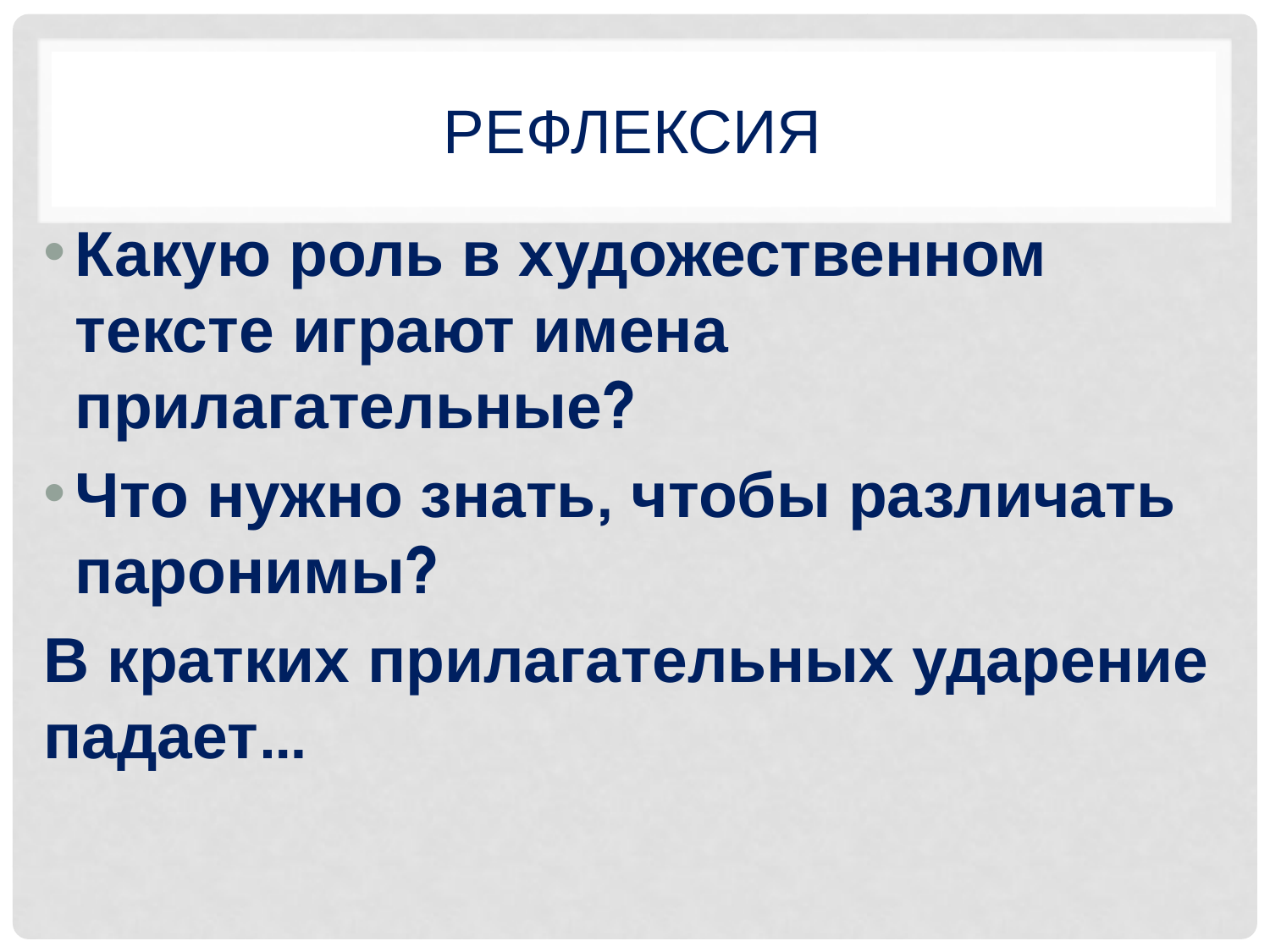

# рефлексия
Какую роль в художественном тексте играют имена прилагательные?
Что нужно знать, чтобы различать паронимы?
В кратких прилагательных ударение падает…